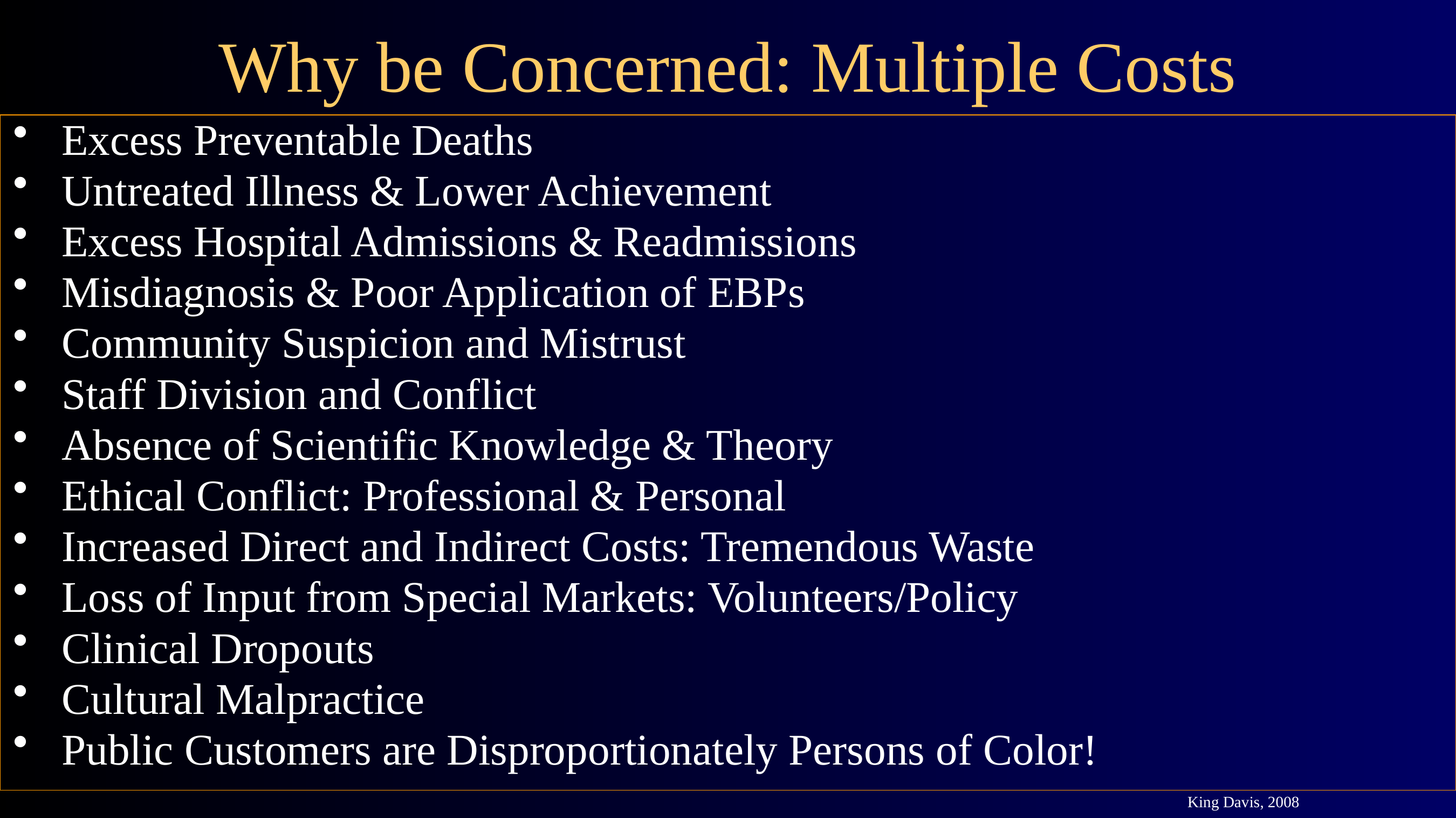

# Why be Concerned: Multiple Costs
Excess Preventable Deaths
Untreated Illness & Lower Achievement
Excess Hospital Admissions & Readmissions
Misdiagnosis & Poor Application of EBPs
Community Suspicion and Mistrust
Staff Division and Conflict
Absence of Scientific Knowledge & Theory
Ethical Conflict: Professional & Personal
Increased Direct and Indirect Costs: Tremendous Waste
Loss of Input from Special Markets: Volunteers/Policy
Clinical Dropouts
Cultural Malpractice
Public Customers are Disproportionately Persons of Color!

King Davis, 2008